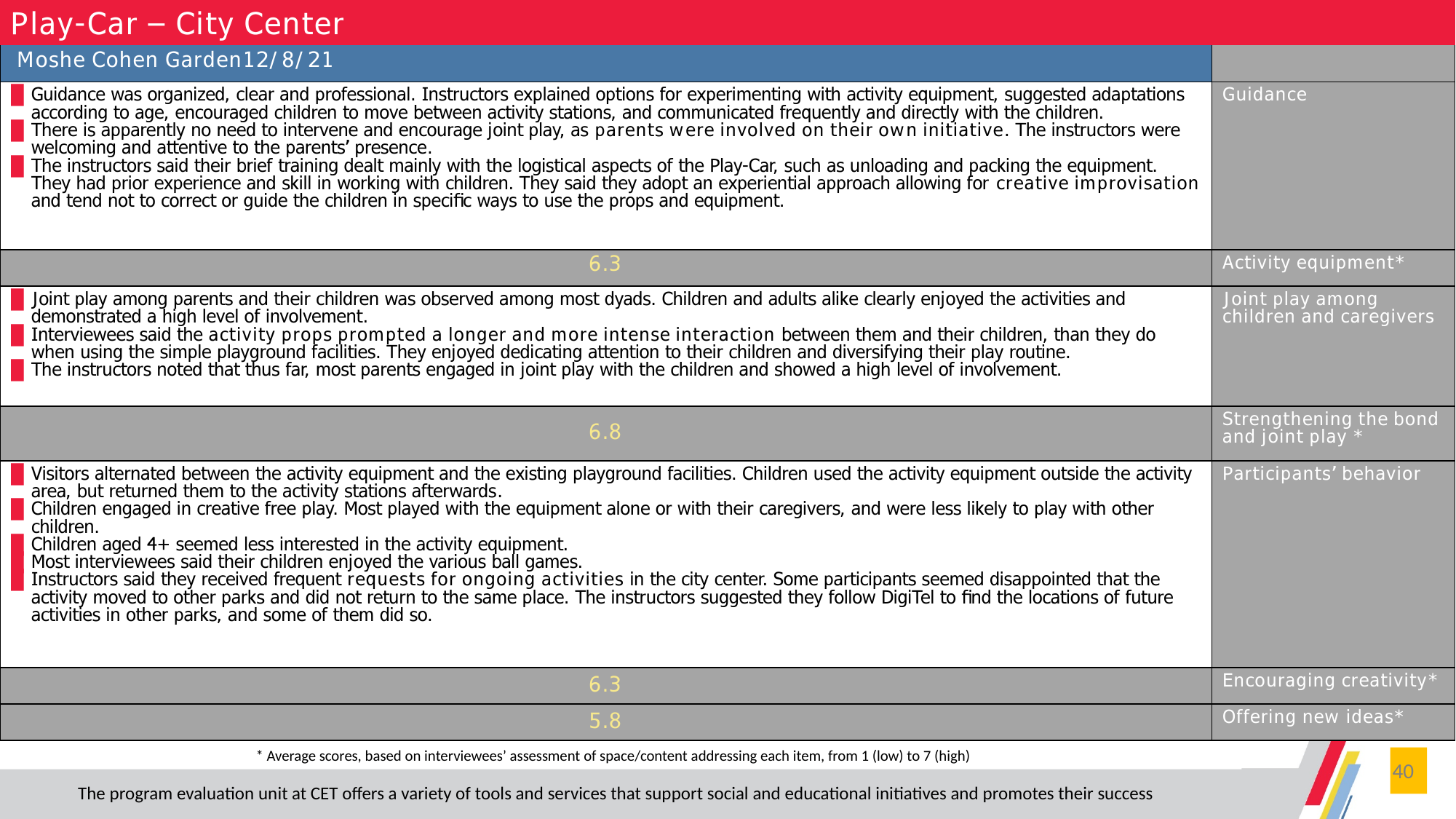

Play-Car – City Center
| Moshe Cohen Garden12/8/21 |  |
| --- | --- |
| Guidance was organized, clear and professional. Instructors explained options for experimenting with activity equipment, suggested adaptations according to age, encouraged children to move between activity stations, and communicated frequently and directly with the children. There is apparently no need to intervene and encourage joint play, as parents were involved on their own initiative. The instructors were welcoming and attentive to the parents’ presence. The instructors said their brief training dealt mainly with the logistical aspects of the Play-Car, such as unloading and packing the equipment. They had prior experience and skill in working with children. They said they adopt an experiential approach allowing for creative improvisation and tend not to correct or guide the children in specific ways to use the props and equipment. | Guidance |
| 6.3 | Activity equipment\* |
| Joint play among parents and their children was observed among most dyads. Children and adults alike clearly enjoyed the activities and demonstrated a high level of involvement. Interviewees said the activity props prompted a longer and more intense interaction between them and their children, than they do when using the simple playground facilities. They enjoyed dedicating attention to their children and diversifying their play routine. The instructors noted that thus far, most parents engaged in joint play with the children and showed a high level of involvement. | Joint play among children and caregivers |
| 6.8 | Strengthening the bond and joint play \* |
| Visitors alternated between the activity equipment and the existing playground facilities. Children used the activity equipment outside the activity area, but returned them to the activity stations afterwards. Children engaged in creative free play. Most played with the equipment alone or with their caregivers, and were less likely to play with other children. Children aged 4+ seemed less interested in the activity equipment. Most interviewees said their children enjoyed the various ball games. Instructors said they received frequent requests for ongoing activities in the city center. Some participants seemed disappointed that the activity moved to other parks and did not return to the same place. The instructors suggested they follow DigiTel to find the locations of future activities in other parks, and some of them did so. | Participants’ behavior |
| 6.3 | Encouraging creativity\* |
| 5.8 | Offering new ideas\* |
* Average scores, based on interviewees’ assessment of space/content addressing each item, from 1 (low) to 7 (high)
40